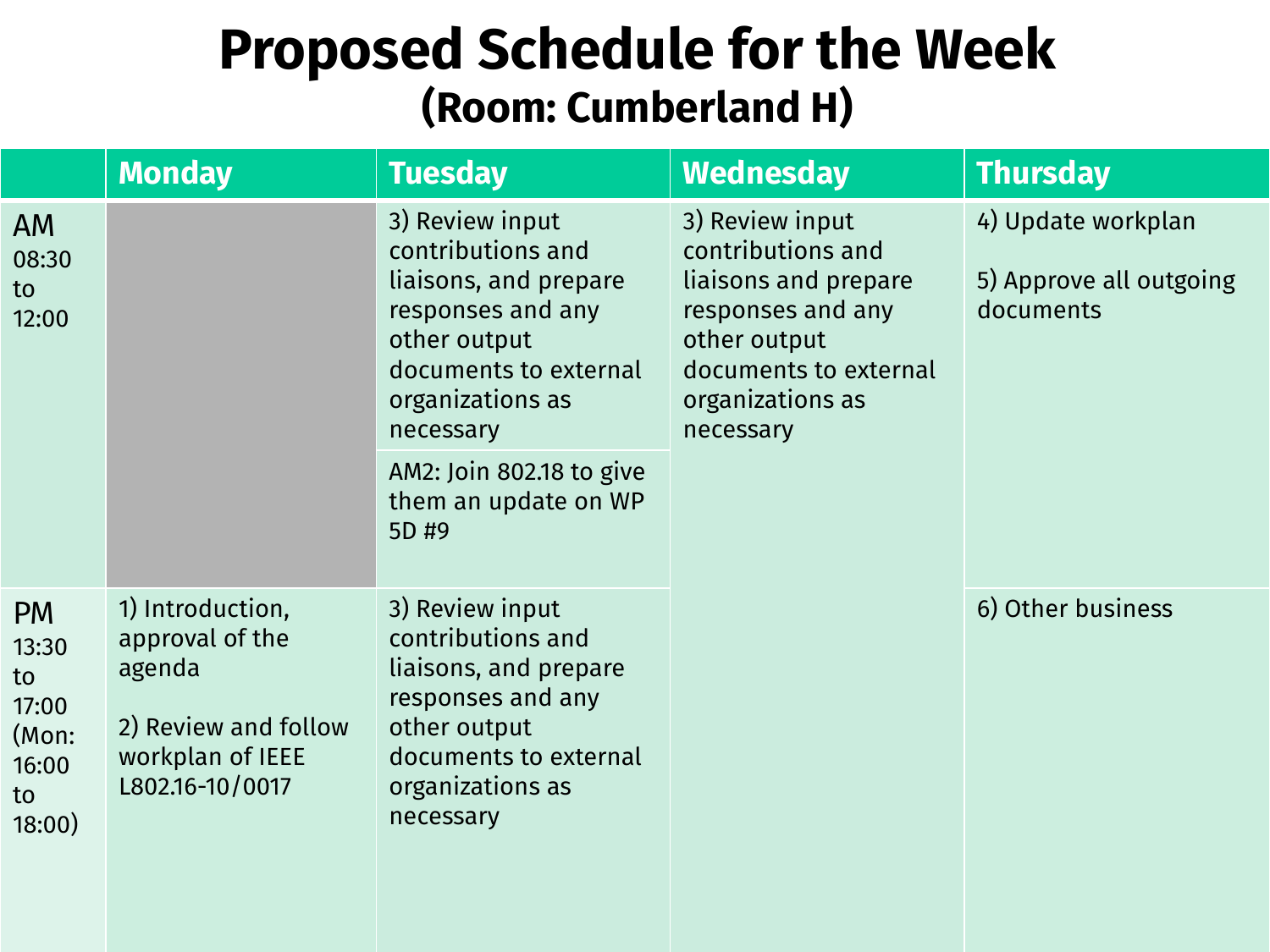

# Proposed Schedule for the Week (Room: Cumberland H)
|  | Monday | Tuesday | Wednesday | Thursday |
| --- | --- | --- | --- | --- |
| AM 08:30 to 12:00 |  | 3) Review input contributions and liaisons, and prepare responses and any other output documents to external organizations as necessary | 3) Review input contributions and liaisons and prepare responses and any other output documents to external organizations as necessary | 4) Update workplan 5) Approve all outgoing documents |
|  |  | AM2: Join 802.18 to give them an update on WP 5D #9 |  |  |
| PM 13:30 to 17:00 (Mon: 16:00 to 18:00) | 1) Introduction, approval of the agenda 2) Review and follow workplan of IEEE L802.16-10/0017 | 3) Review input contributions and liaisons, and prepare responses and any other output documents to external organizations as necessary |  | 6) Other business |